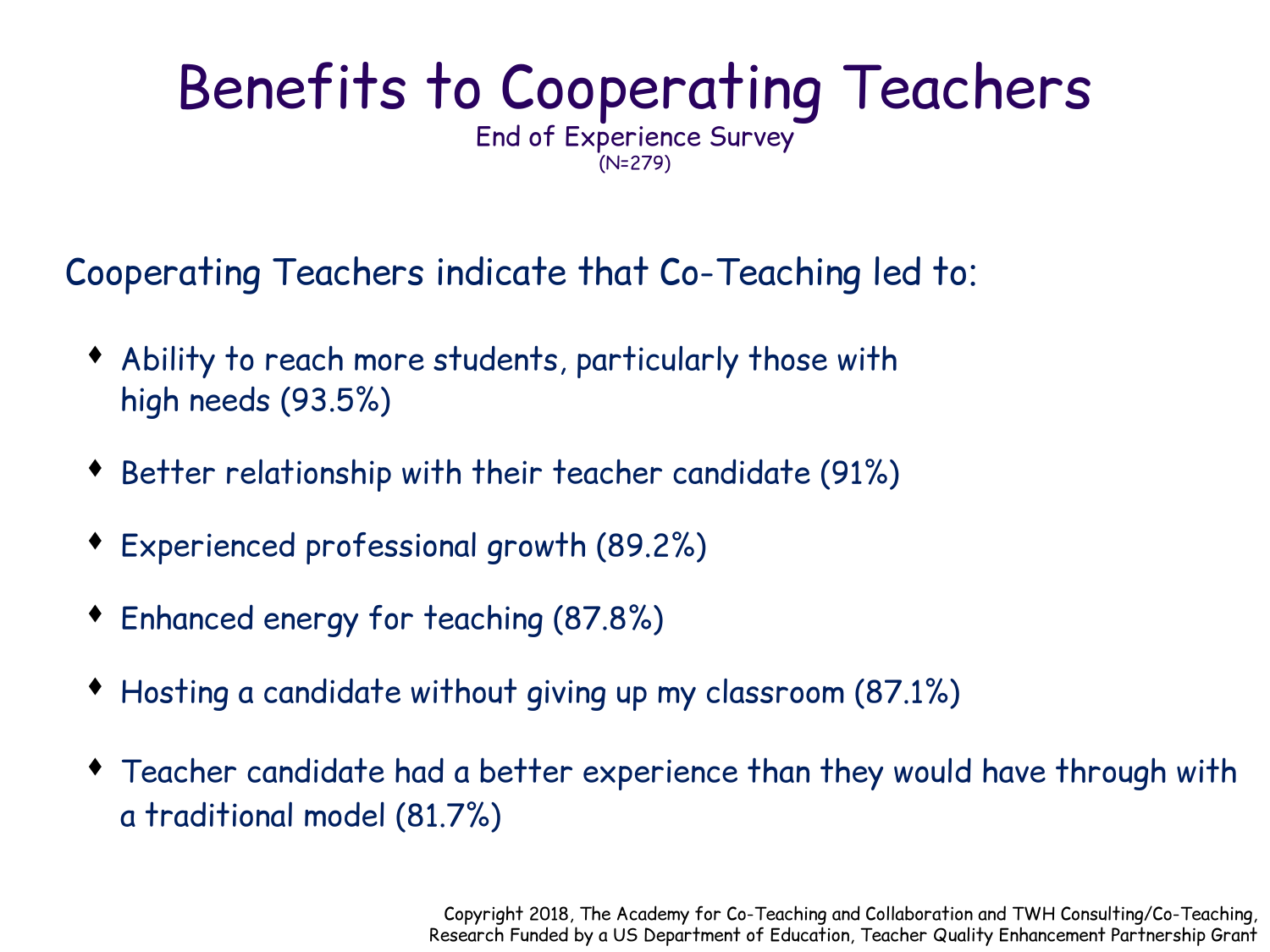

# Benefits to Cooperating Teachers End of Experience Survey (N=279)
Cooperating Teachers indicate that Co-Teaching led to:

Ability to reach more students, particularly those with
	high needs (93.5%)

Better relationship with their teacher candidate (91%)

Experienced professional growth (89.2%)

Enhanced energy for teaching (87.8%)

Hosting a candidate without giving up my classroom (87.1%)

Teacher candidate had a better experience than they would have through with a traditional model (81.7%)
Copyright 2018, The Academy for Co-Teaching and Collaboration and TWH Consulting/Co-Teaching,
Research Funded by a US Department of Education, Teacher Quality Enhancement Partnership Grant